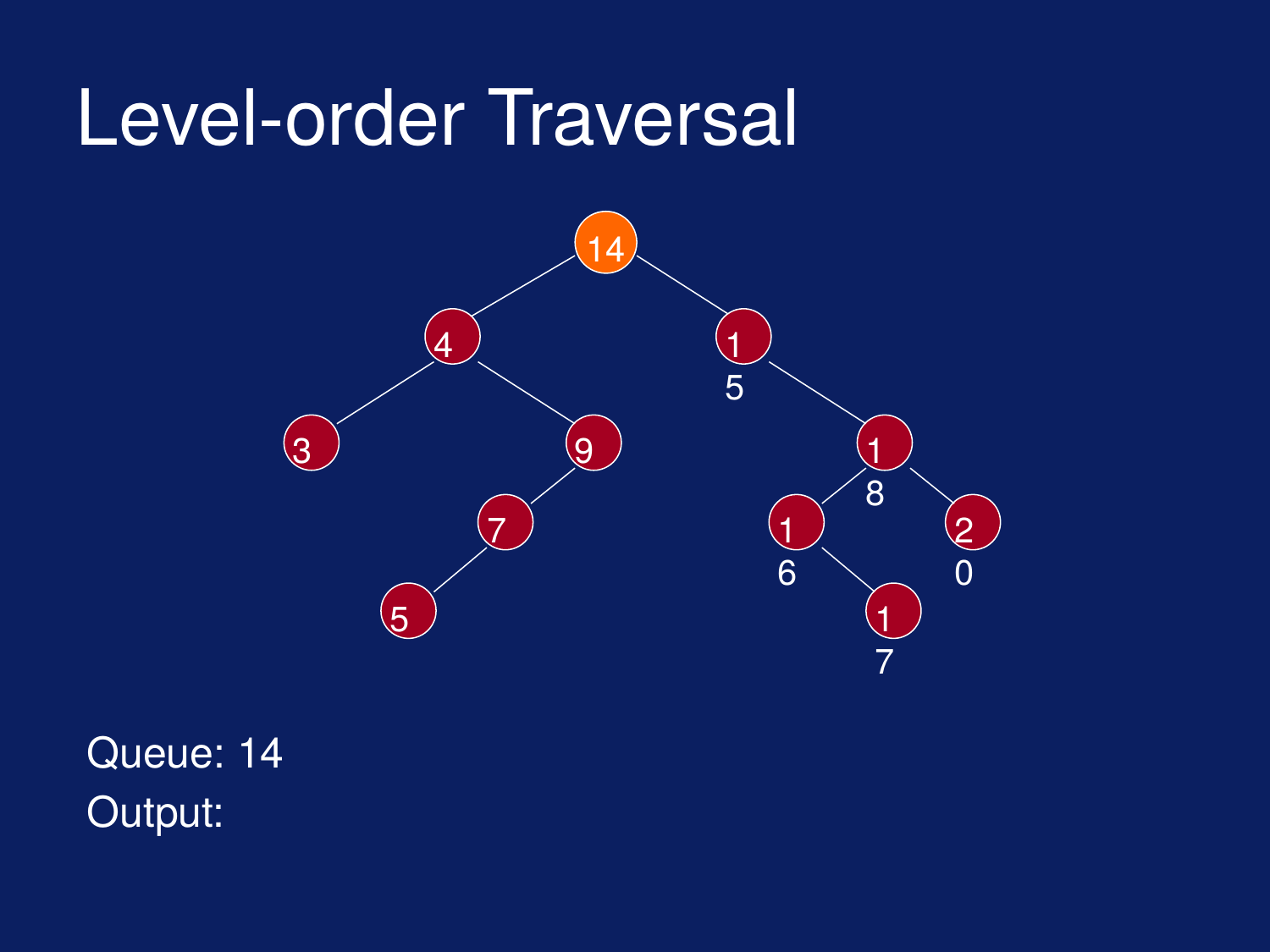

# Level-order Traversal

14

4

15

3

9

18

7

16

20

5

17
Queue: 14
Output: